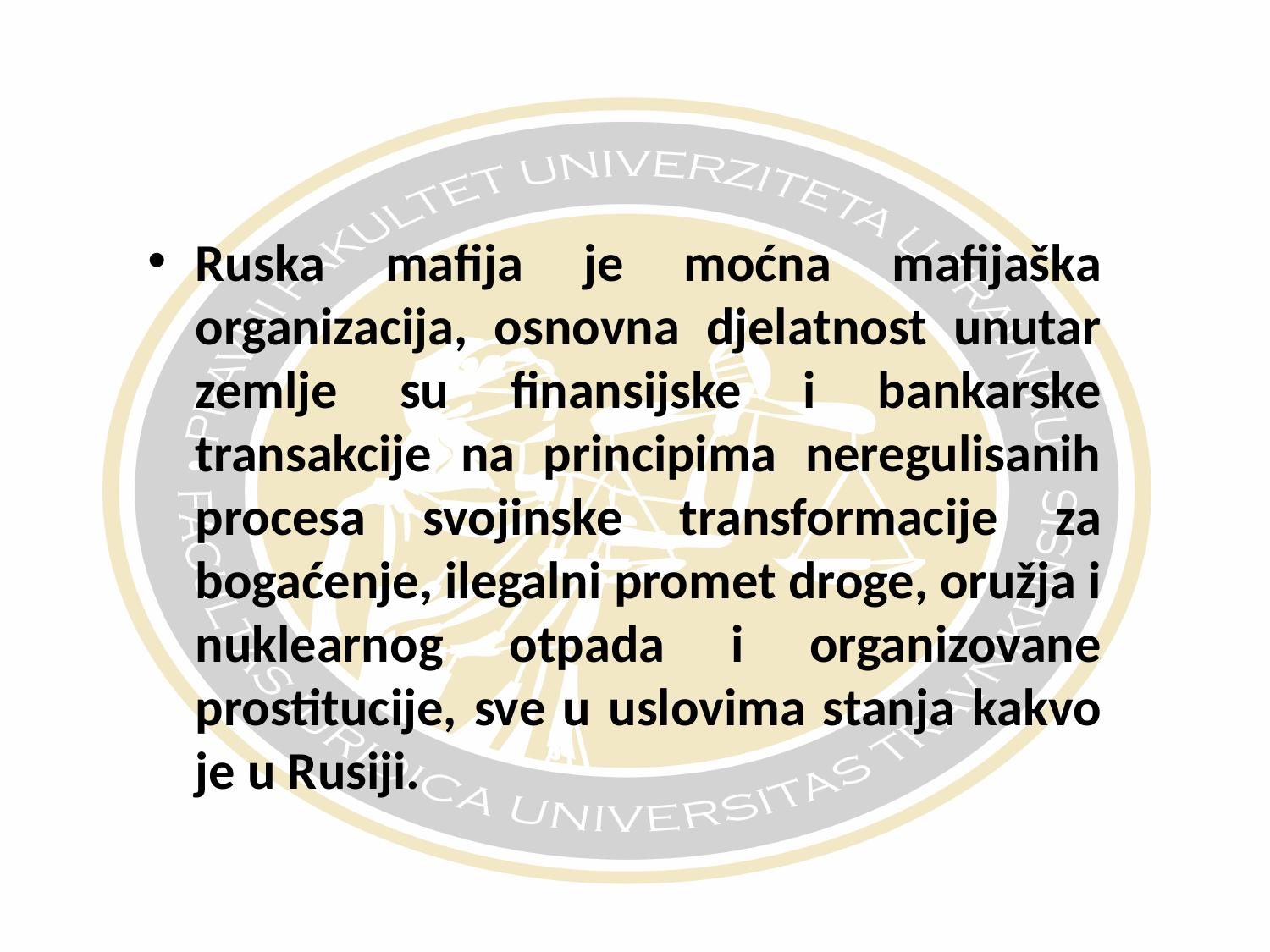

#
Ruska mafija je moćna mafijaška organizacija, osnovna djelatnost unutar zemlje su finansijske i bankarske transakcije na principima neregulisanih procesa svojinske transformacije za bogaćenje, ilegalni promet droge, oružja i nuklearnog otpada i organizovane prostitucije, sve u uslovima stanja kakvo je u Rusiji.